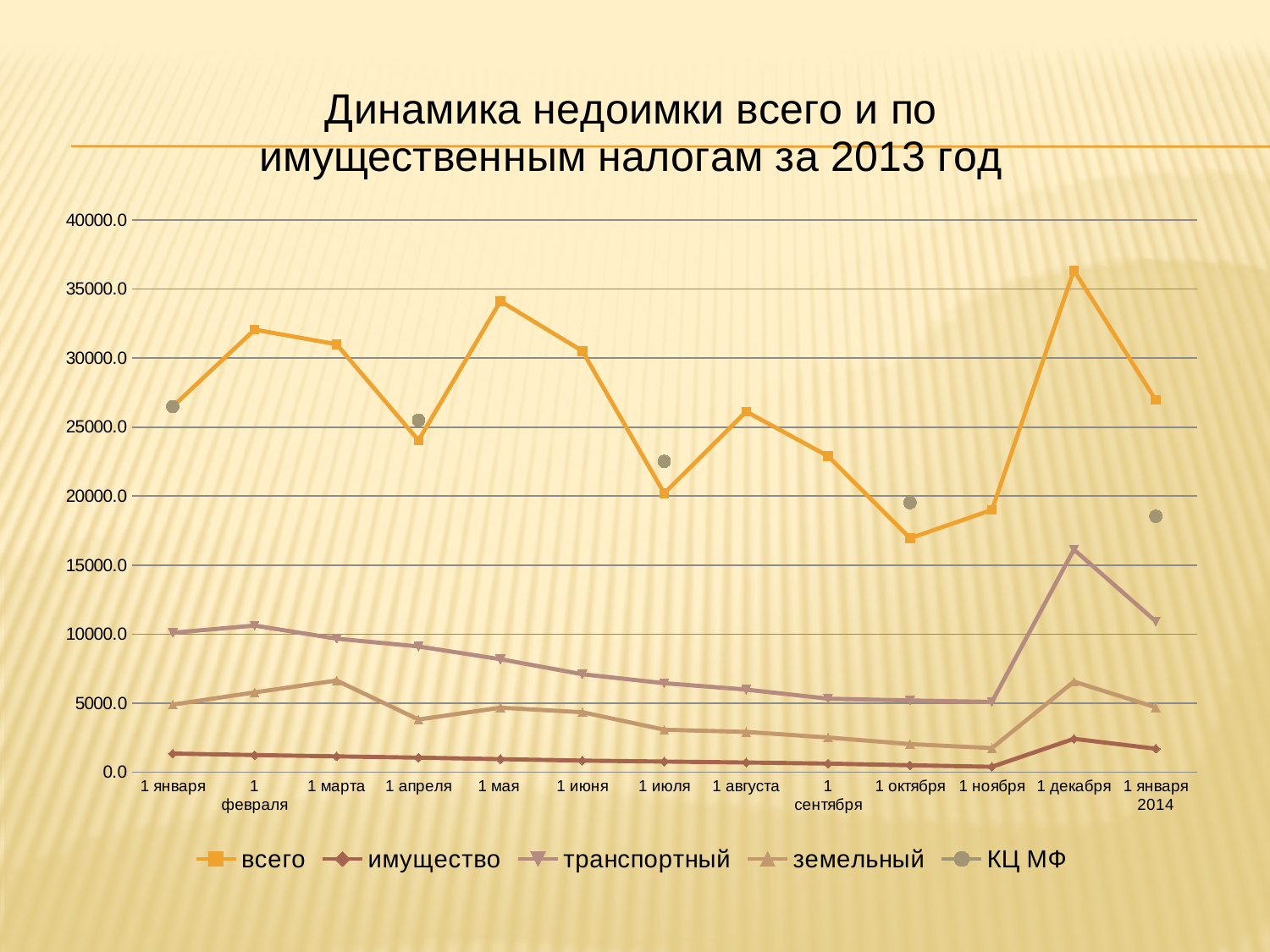

### Chart: Динамика недоимки всего и по имущественным налогам за 2013 год

| Category | всего | имущество | транспортный | земельный | КЦ МФ |
|---|---|---|---|---|---|
| 1 января | 26486.1 | 1350.9 | 10098.0 | 4895.0 | 26486.1 |
| 1 февраля | 32056.3 | 1241.6 | 10619.8 | 5782.8 | None |
| 1 марта | 30995.3 | 1148.0 | 9674.1 | 6639.6 | None |
| 1 апреля | 24034.0 | 1055.3 | 9108.0 | 3814.9 | 25499.599999999937 |
| 1 мая  | 34117.5 | 946.4 | 8184.2 | 4673.400000000001 | None |
| 1 июня | 30509.4 | 843.0 | 7094.1 | 4345.900000000001 | None |
| 1 июля | 20202.099999999937 | 772.6 | 6446.1 | 3077.6 | 22513.1 |
| 1 августа | 26122.2 | 702.8 | 5985.2 | 2919.0 | None |
| 1 сентября | 22895.1 | 625.5 | 5325.3 | 2514.4 | None |
| 1 октября | 16942.0 | 503.4 | 5197.3 | 2035.7 | 19526.599999999937 |
| 1 ноября | 18998.0 | 391.8 | 5093.5 | 1745.6 | None |
| 1 декабря | 36349.2 | 2418.6 | 16127.8 | 6565.3 | None |
| 1 января 2014 | 26955.5 | 1702.2 | 10925.4 | 4698.400000000001 | 18540.099999999937 |